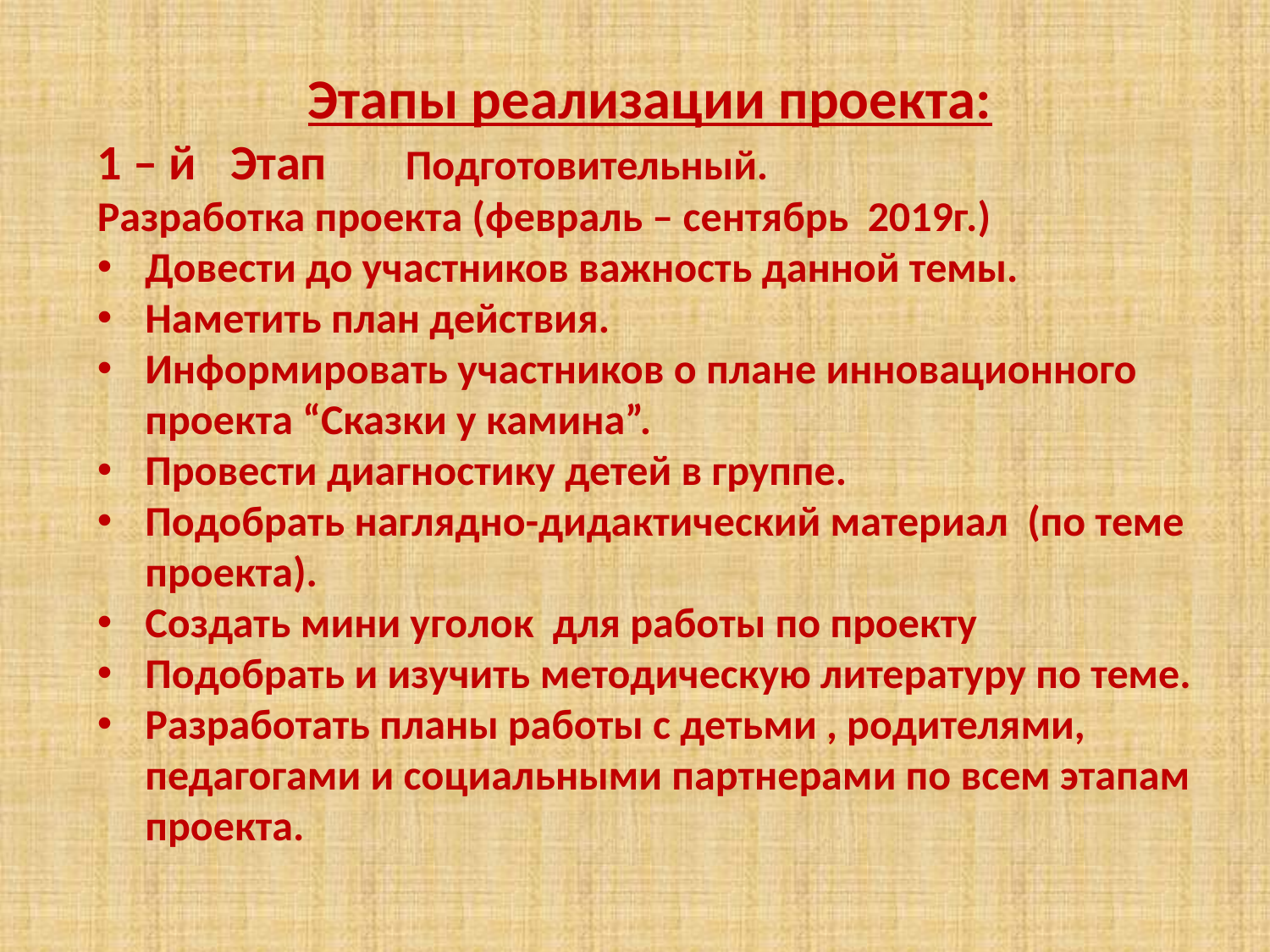

Этапы реализации проекта:
1 – й   Этап       Подготовительный.
Разработка проекта (февраль – сентябрь  2019г.)
Довести до участников важность данной темы.
Наметить план действия.
Информировать участников о плане инновационного проекта “Сказки у камина”.
Провести диагностику детей в группе.
Подобрать наглядно-дидактический материал  (по теме проекта).
Создать мини уголок  для работы по проекту
Подобрать и изучить методическую литературу по теме.
Разработать планы работы с детьми , родителями, педагогами и социальными партнерами по всем этапам проекта.